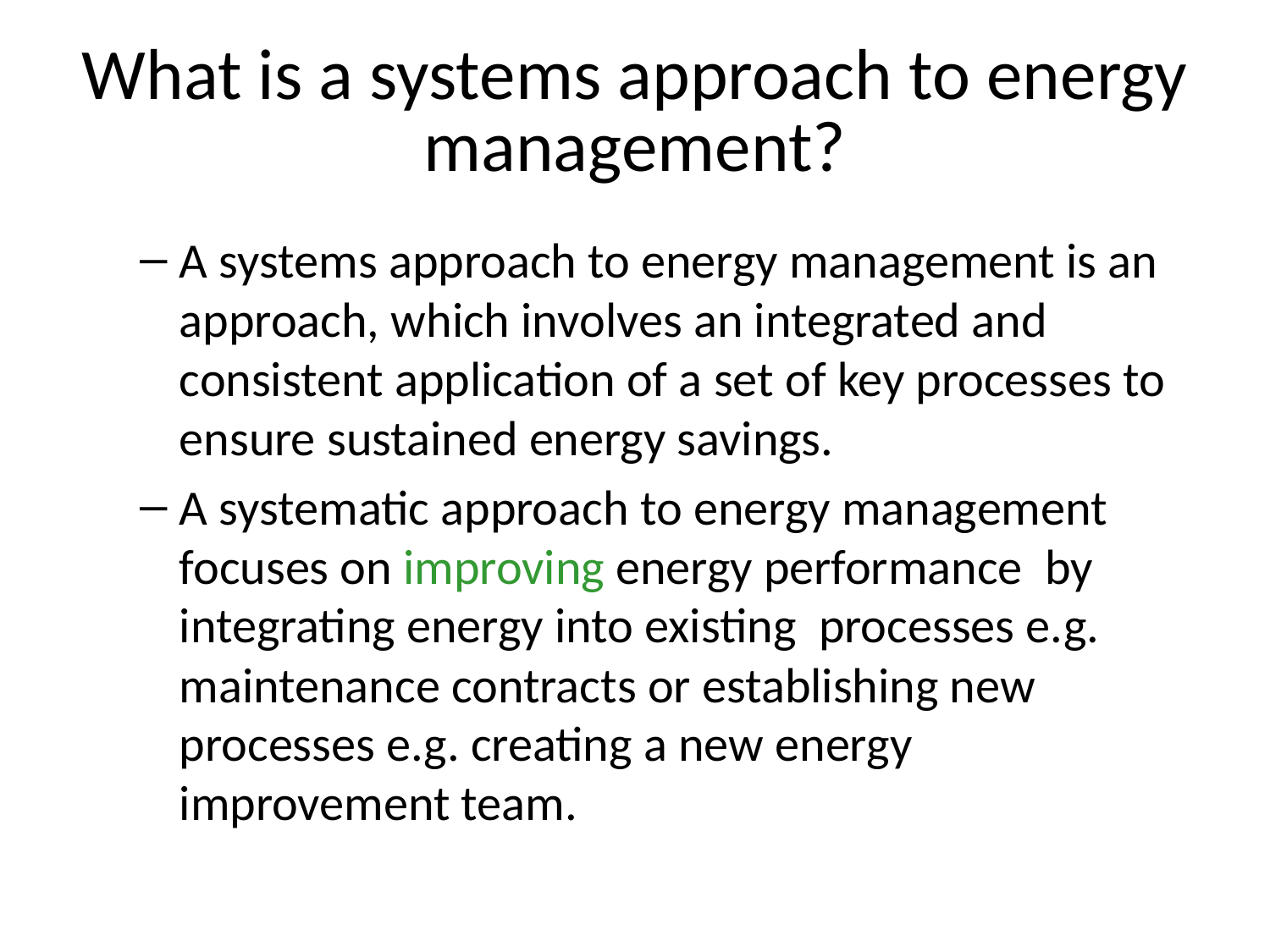

# What is a systems approach to energy management?
A systems approach to energy management is an approach, which involves an integrated and consistent application of a set of key processes to ensure sustained energy savings.
A systematic approach to energy management focuses on improving energy performance  by integrating energy into existing  processes e.g. maintenance contracts or establishing new processes e.g. creating a new energy improvement team.